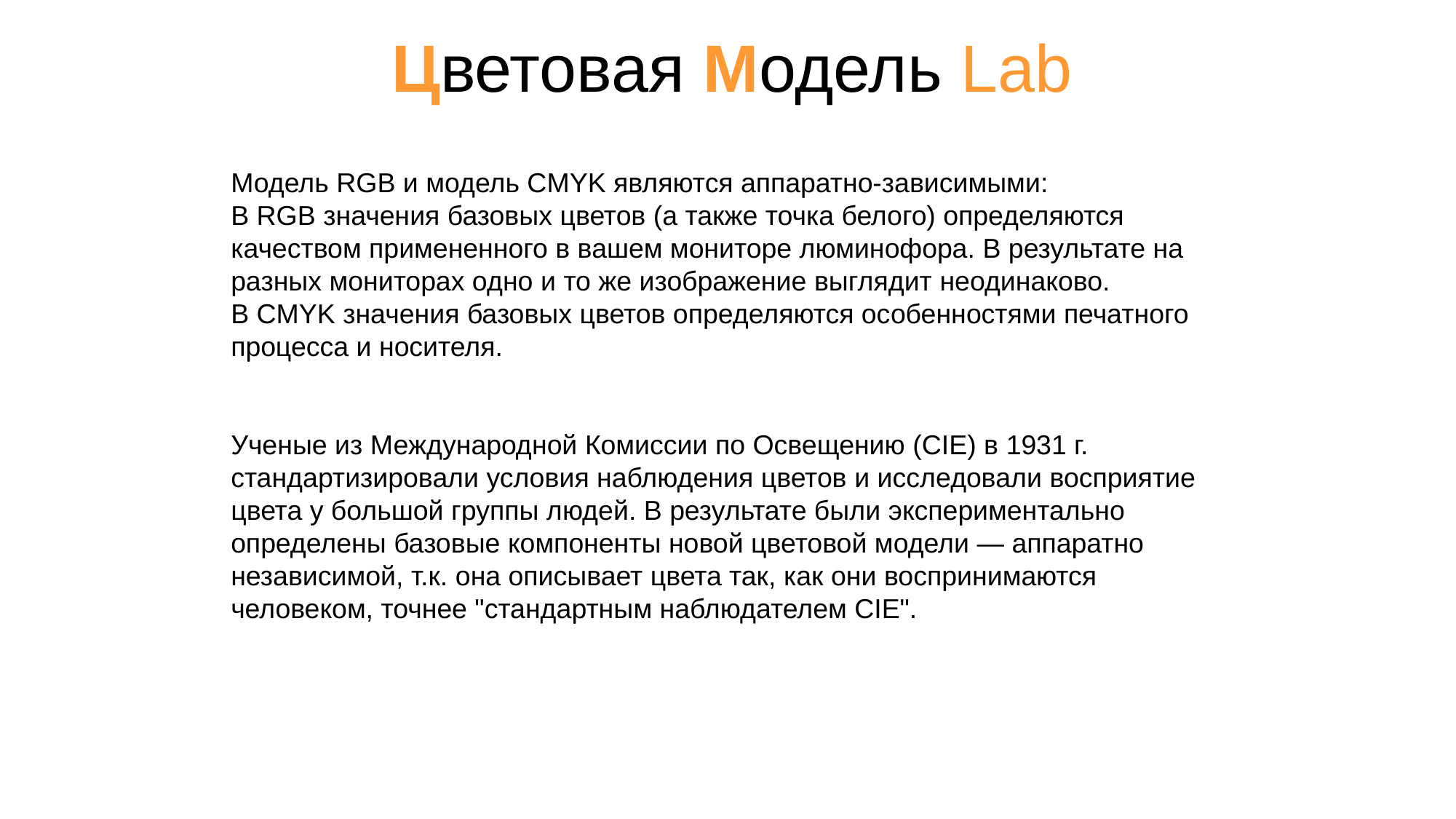

Цветовая Модель Lab

Модель RGB и модель CMYK являются аппаратно-зависимыми:
В RGB значения базовых цветов (а также точка белого) определяются качеством примененного в вашем мониторе люминофора. В результате на разных мониторах одно и то же изображение выглядит неодинаково.
В CMYK значения базовых цветов определяются особенностями печатного процесса и носителя.

Ученые из Международной Комиссии по Освещению (CIE) в 1931 г. стандартизировали условия наблюдения цветов и исследовали восприятие цвета у большой группы людей. В результате были экспериментально определены базовые компоненты новой цветовой модели — аппаратно независимой, т.к. она описывает цвета так, как они воспринимаются человеком, точнее "стандартным наблюдателем CIE".